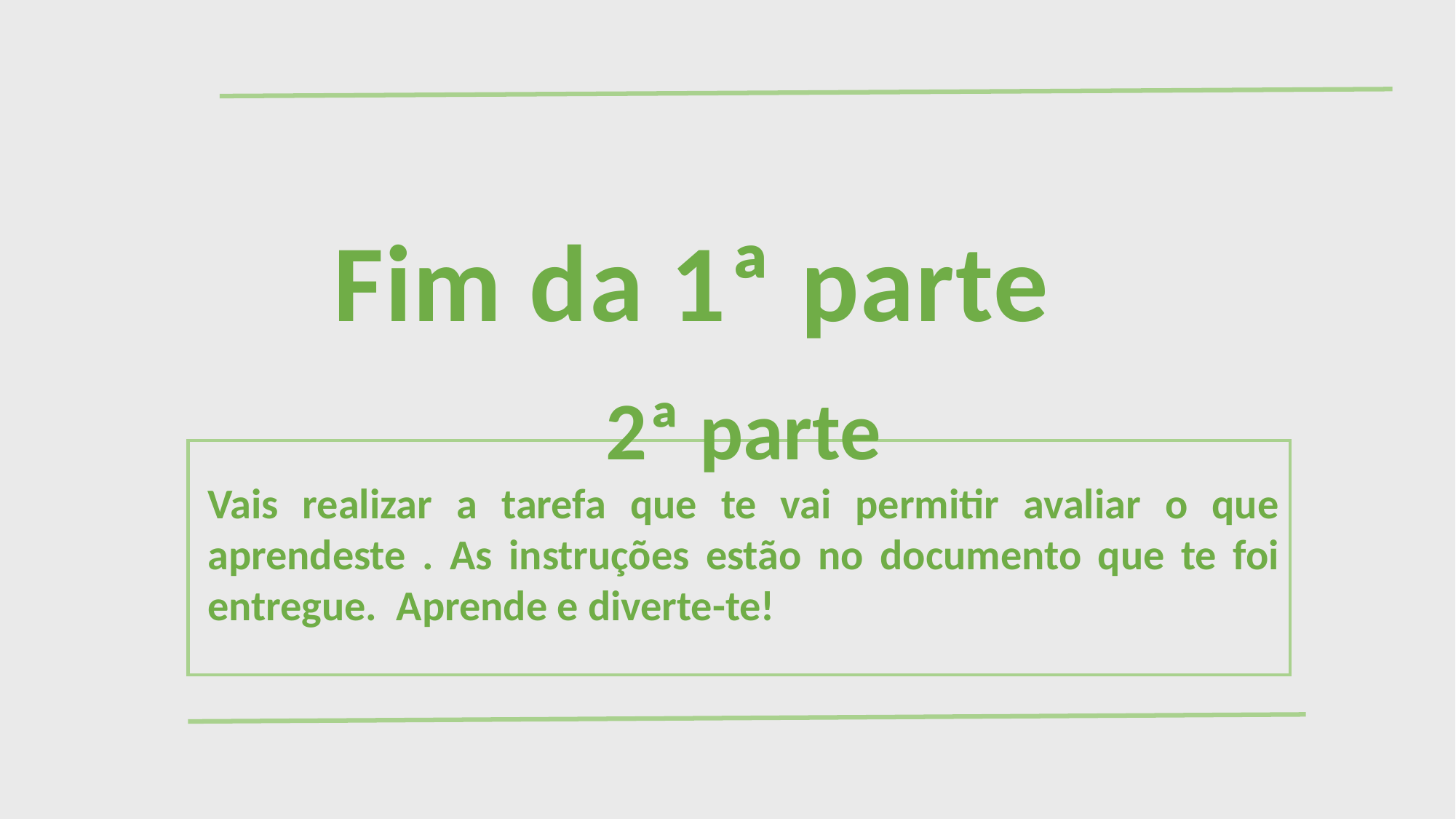

Fim da 1ª parte
2ª parte
Vais realizar a tarefa que te vai permitir avaliar o que aprendeste . As instruções estão no documento que te foi entregue.  Aprende e diverte-te!